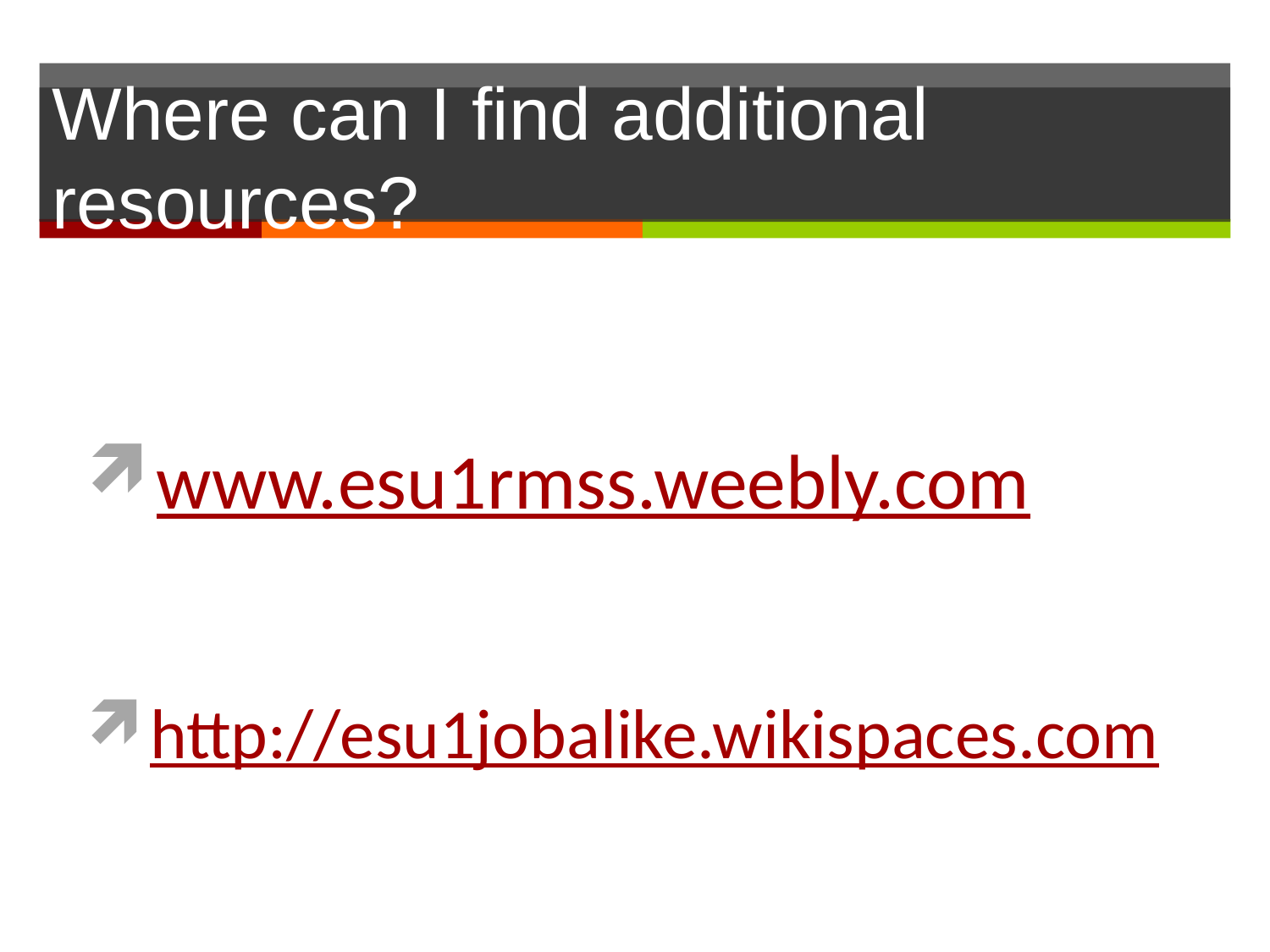

# Where can I find additional resources?

www.esu1rmss.weebly.com

http://esu1jobalike.wikispaces.com